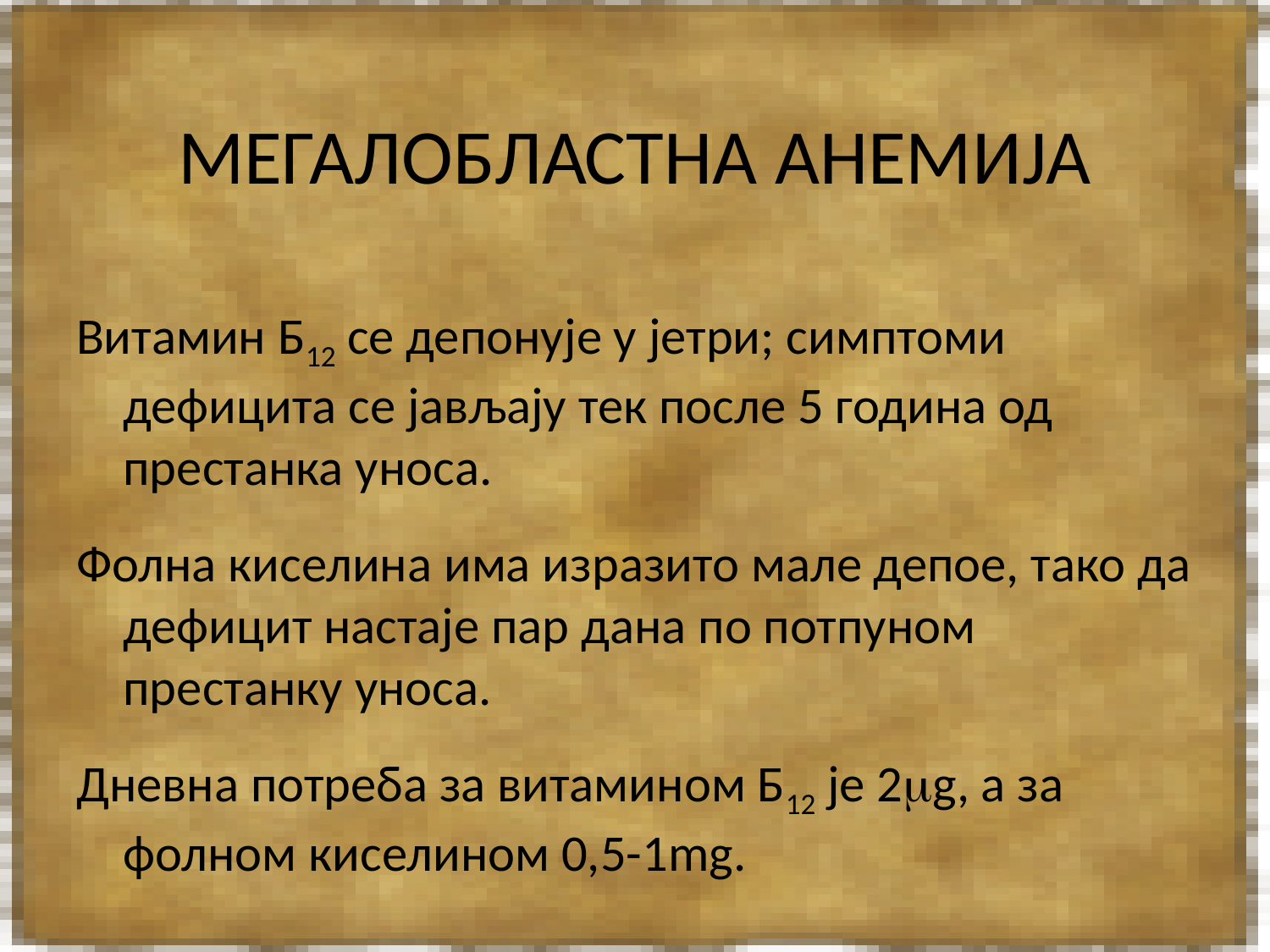

# МЕГАЛОБЛАСТНА АНЕМИЈА
Витамин Б12 се депонује у јетри; симптоми дефицита се јављају тек после 5 година од престанка уноса.

Фолна киселина има изразито мале депое, тако да дефицит настаје пар дана по потпуном престанку уноса.

Дневна потреба за витамином Б12 је 2μg, а за фолном киселином 0,5-1mg.